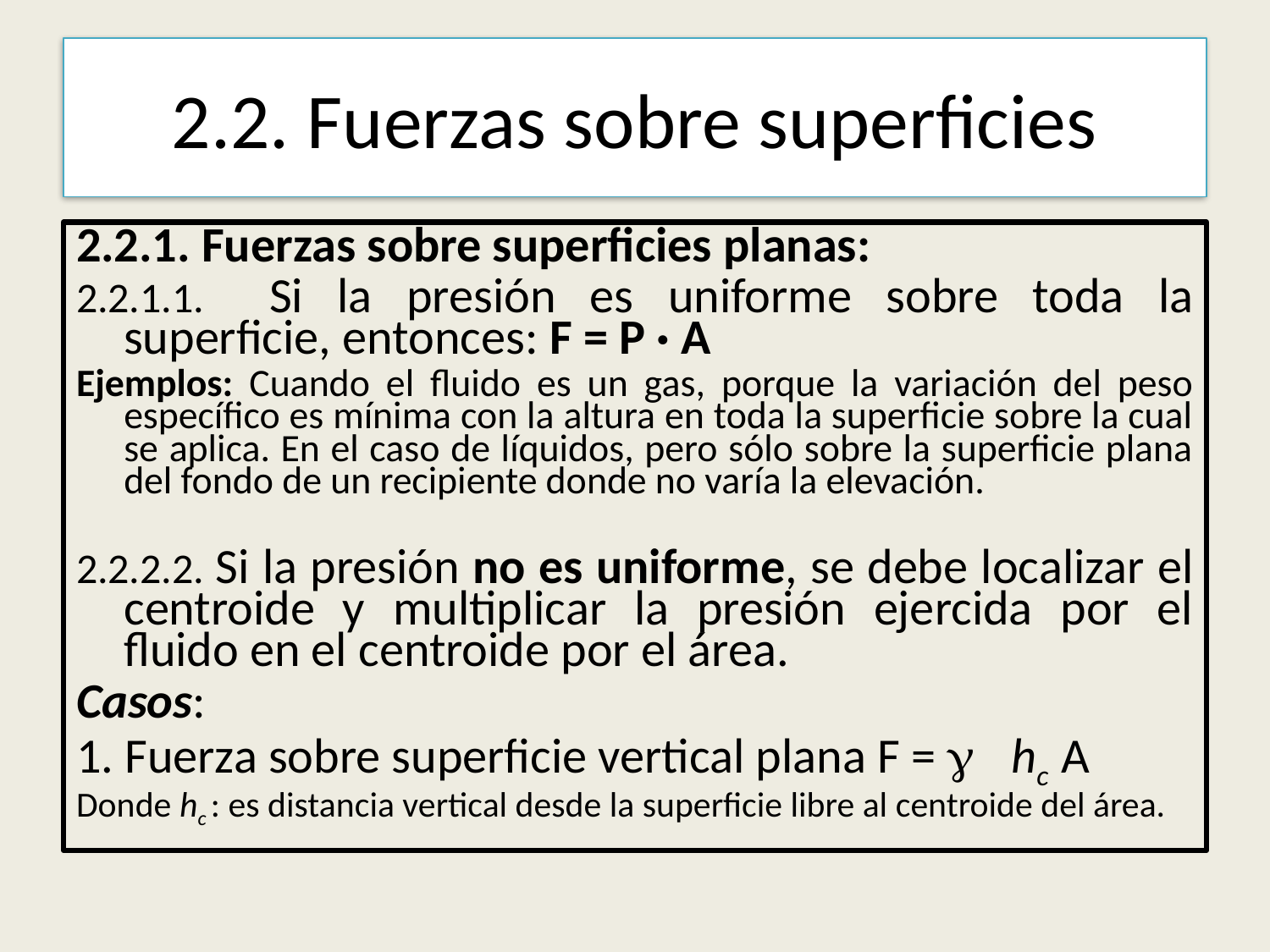

# 2.2. Fuerzas sobre superficies
2.2.1. Fuerzas sobre superficies planas:
2.2.1.1.  Si la presión es uniforme sobre toda la superficie, entonces: F = P · A
Ejemplos: Cuando el fluido es un gas, porque la variación del peso específico es mínima con la altura en toda la superficie sobre la cual se aplica. En el caso de líquidos, pero sólo sobre la superficie plana del fondo de un recipiente donde no varía la elevación.

2.2.2.2. Si la presión no es uniforme, se debe localizar el centroide y multiplicar la presión ejercida por el fluido en el centroide por el área.
Casos:
1. Fuerza sobre superficie vertical plana F = γ  hc  A
Donde hc : es distancia vertical desde la superficie libre al centroide del área.